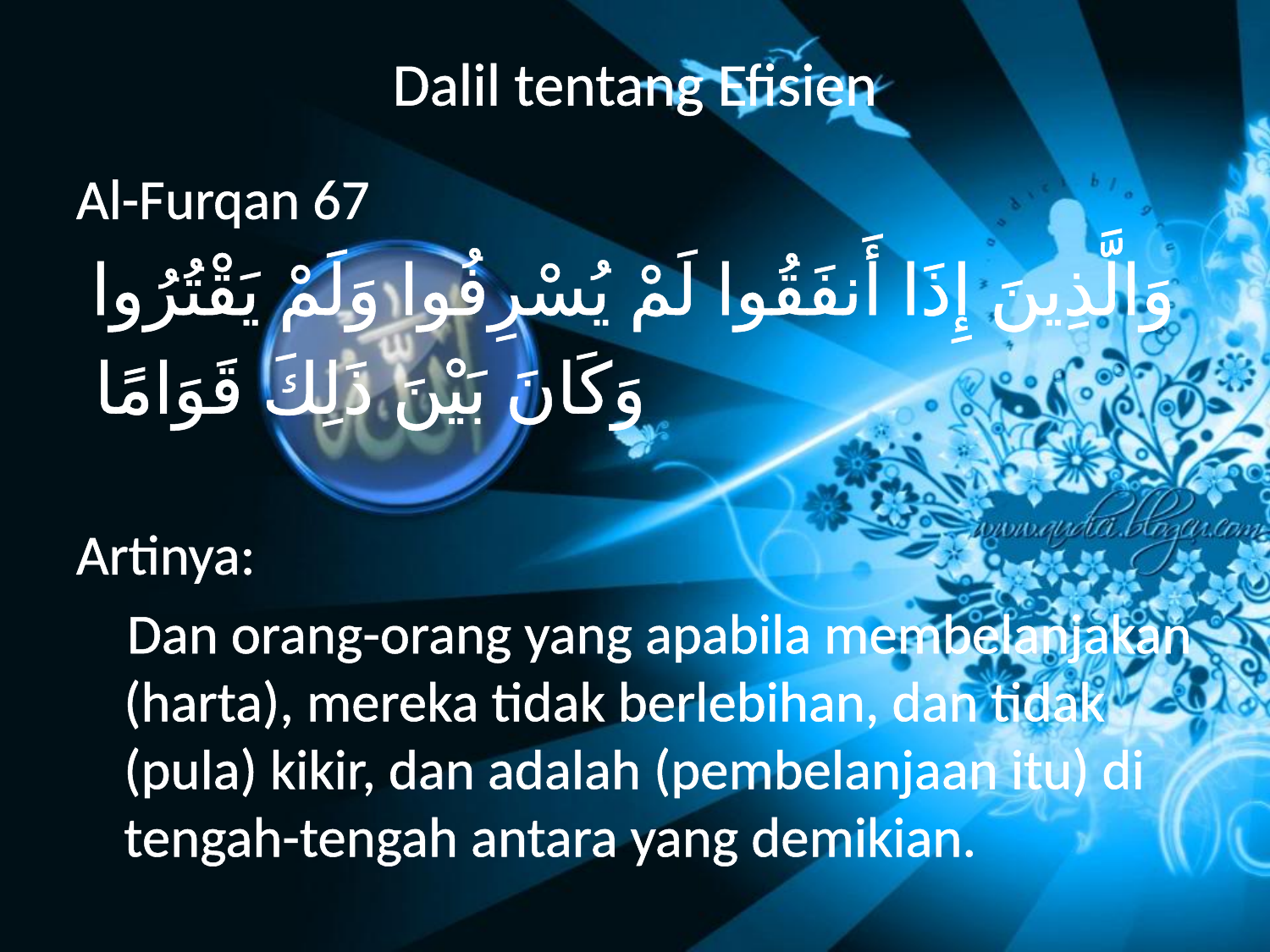

# Dalil tentang Efisien
Al-Furqan 67
وَالَّذِينَ إِذَا أَنفَقُوا لَمْ يُسْرِفُوا وَلَمْ يَقْتُرُوا
وَكَانَ بَيْنَ ذَلِكَ قَوَامًا

Artinya:
    Dan orang-orang yang apabila membelanjakan (harta), mereka tidak berlebihan, dan tidak (pula) kikir, dan adalah (pembelanjaan itu) di tengah-tengah antara yang demikian.